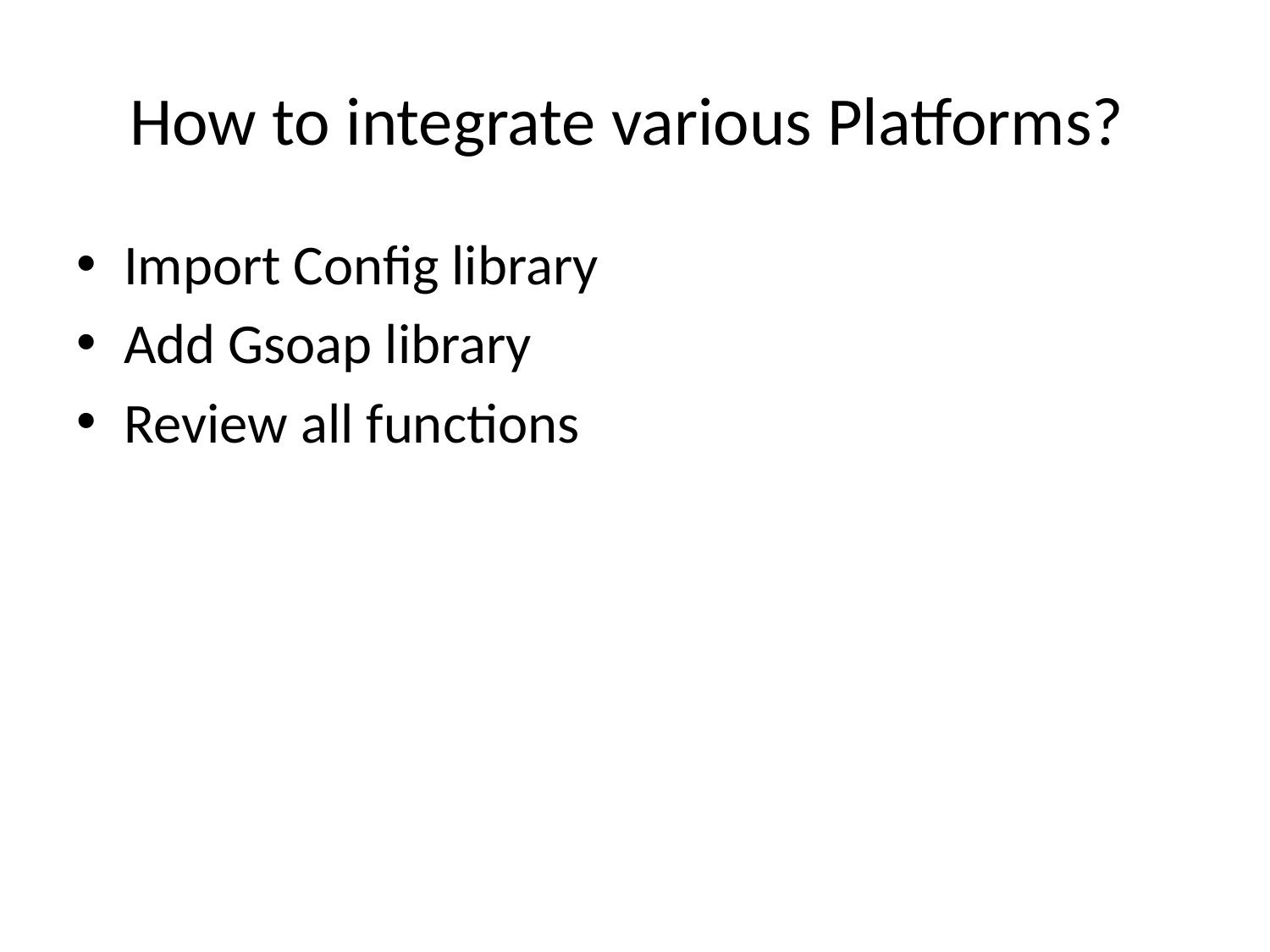

# How to integrate various Platforms?
Import Config library
Add Gsoap library
Review all functions